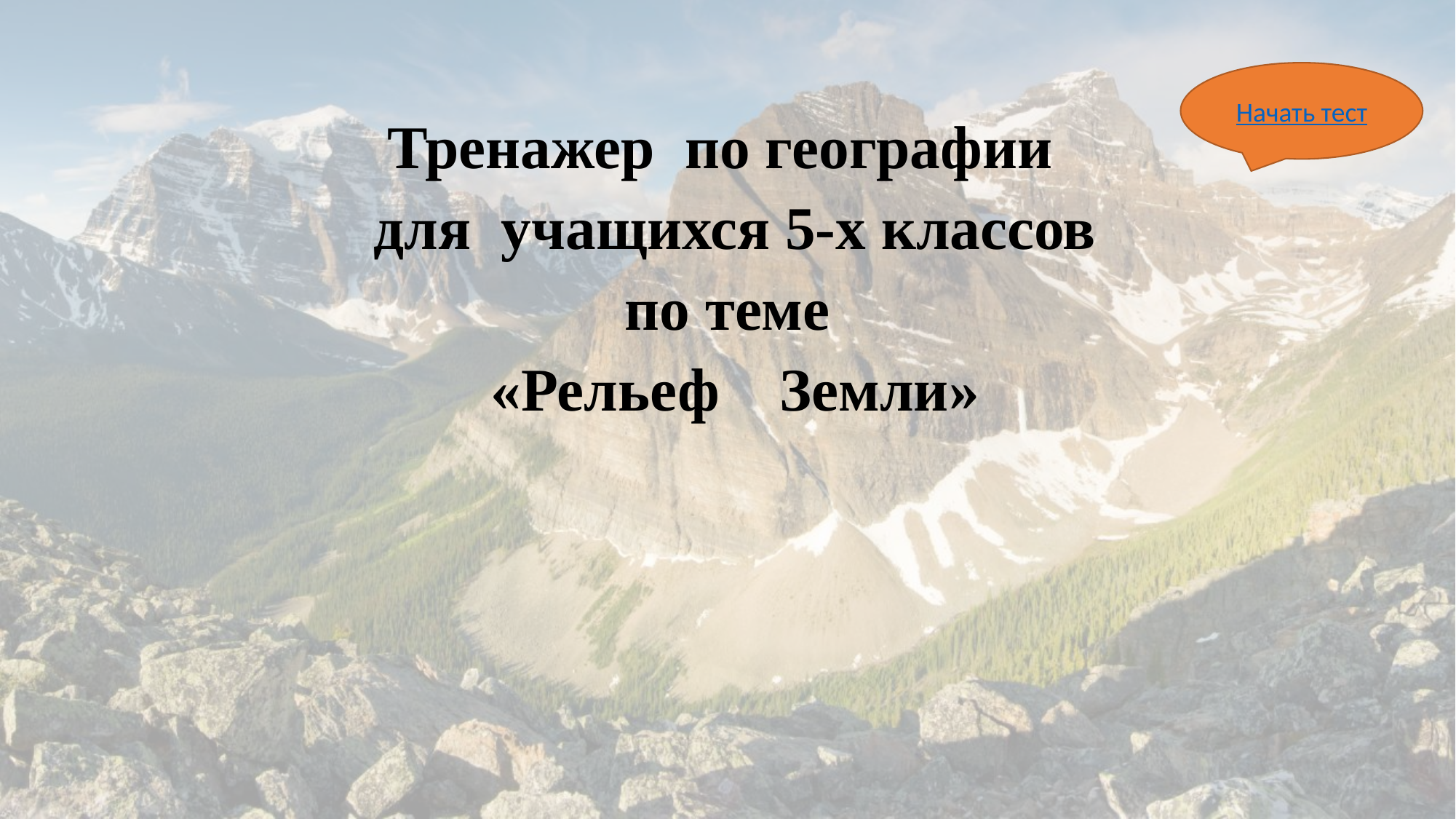

Начать тест
Тренажер  по географии
  для  учащихся 5-х классов
 по теме
 «Рельеф    Земли»